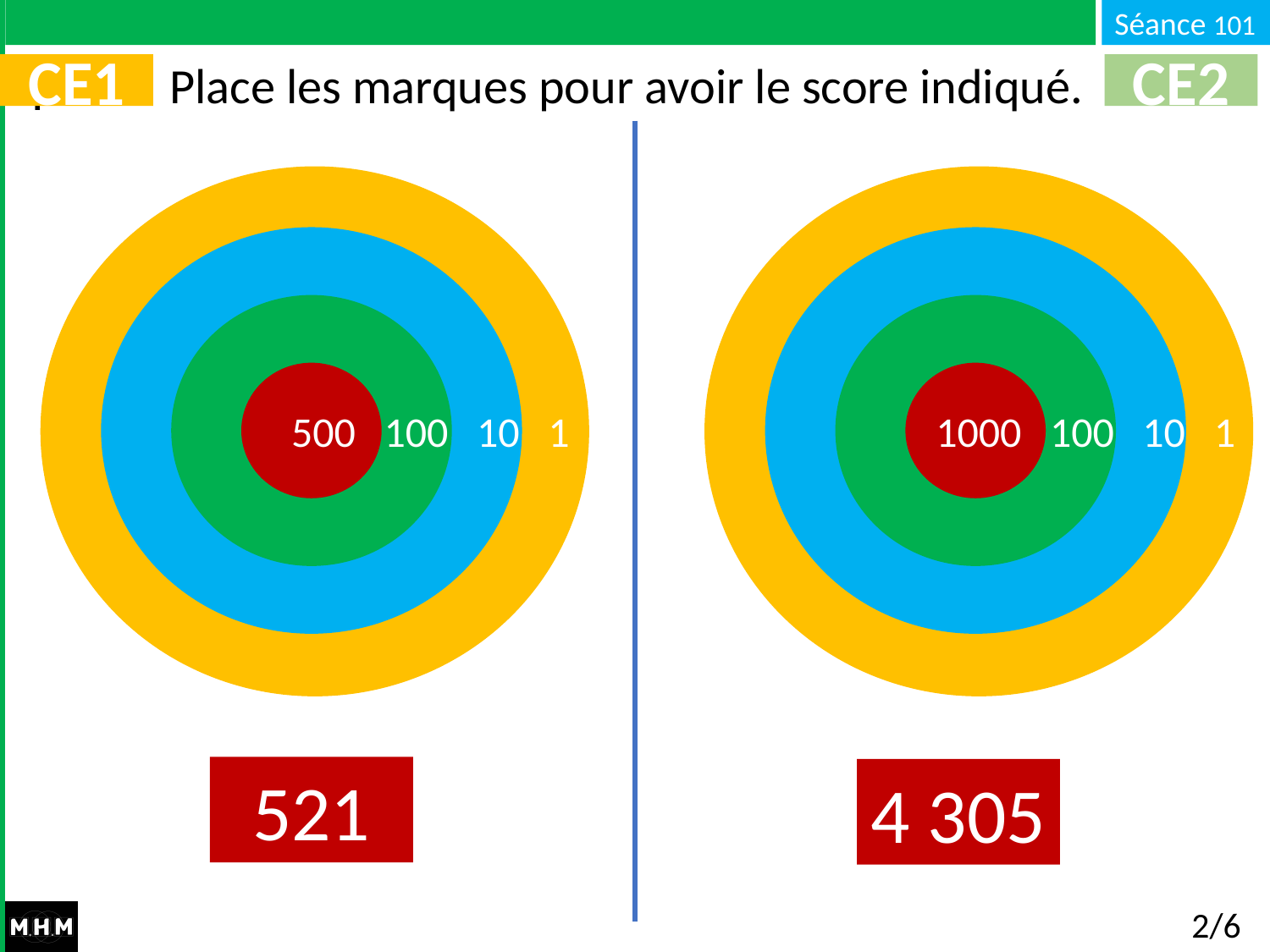

Place les marques pour avoir le score indiqué.
CE1
CE2

 500   100   10   1

 1000   100   10   1
 500   100   10   1
521
4 305
2/6